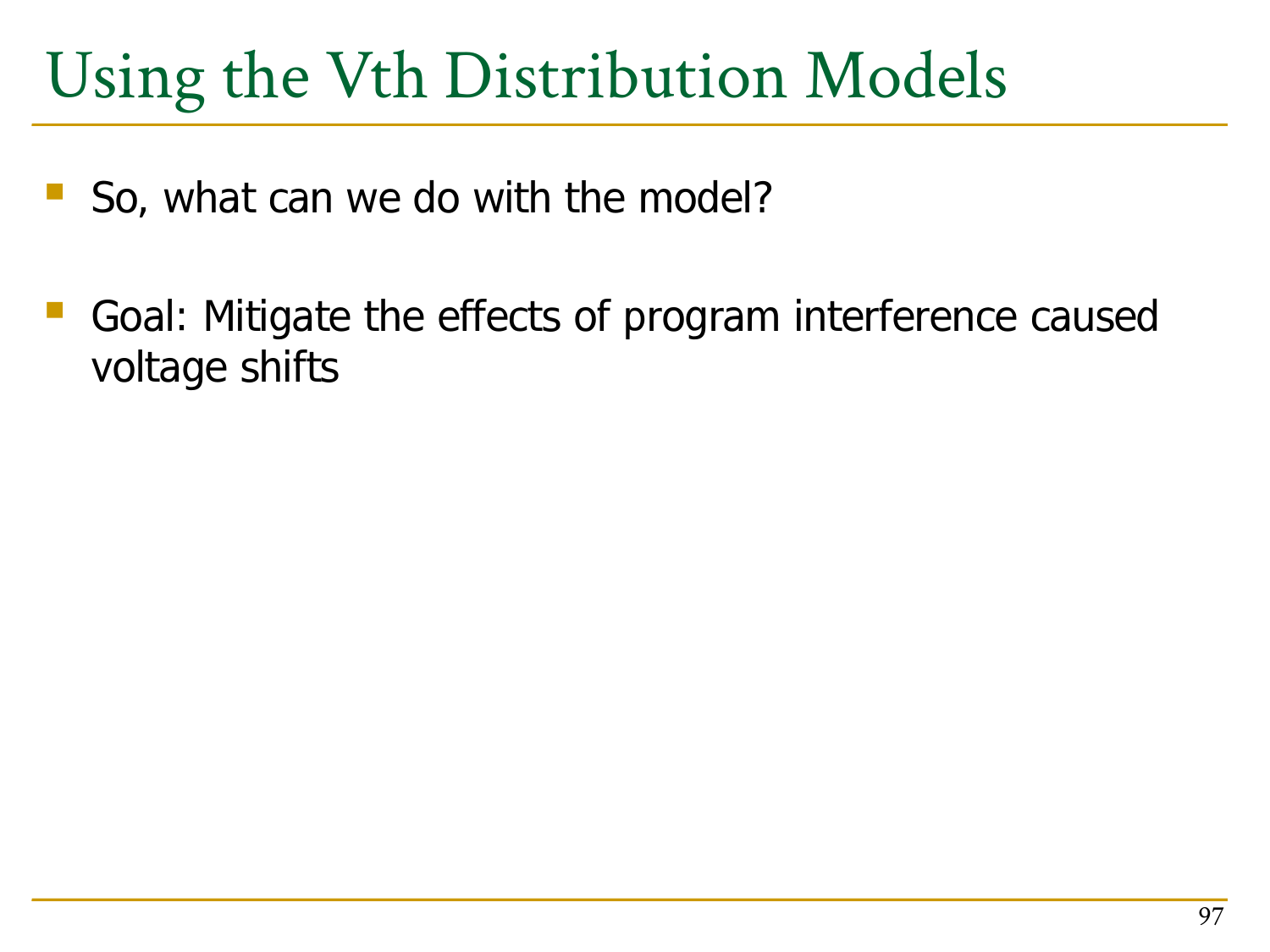

# Using the Vth Distribution Models
So, what can we do with the model?

Goal: Mitigate the effects of program interference caused voltage shifts
97